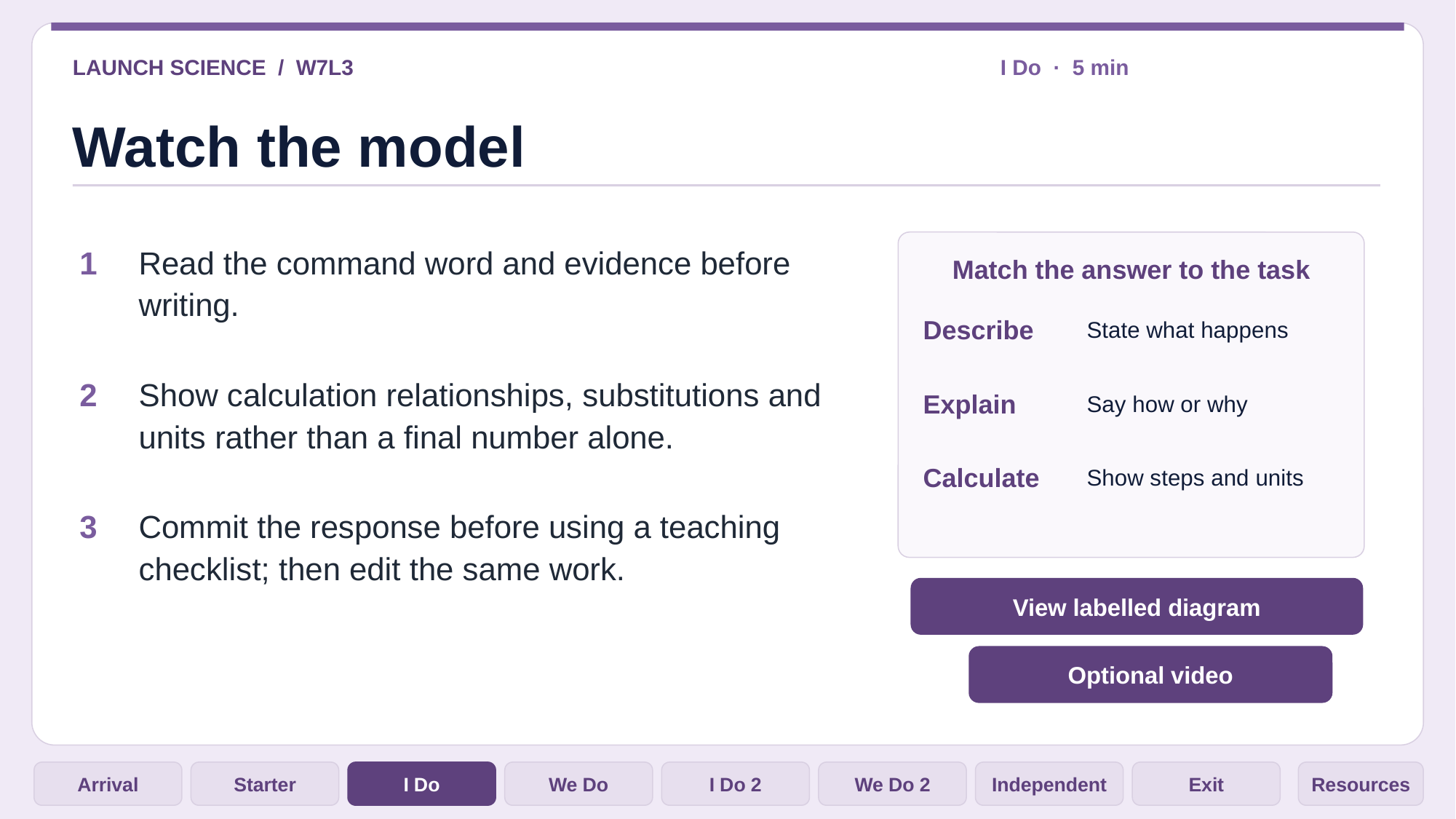

LAUNCH SCIENCE  /  W7L3
I Do  ·  5 min
Watch the model

1
Read the command word and evidence before writing.
Match the answer to the task
Describe
State what happens
2
Show calculation relationships, substitutions and units rather than a final number alone.
Explain
Say how or why
Calculate
Show steps and units
3
Commit the response before using a teaching checklist; then edit the same work.
View labelled diagram
Optional video
Arrival
Starter
I Do
We Do
I Do 2
We Do 2
Independent
Exit
Resources